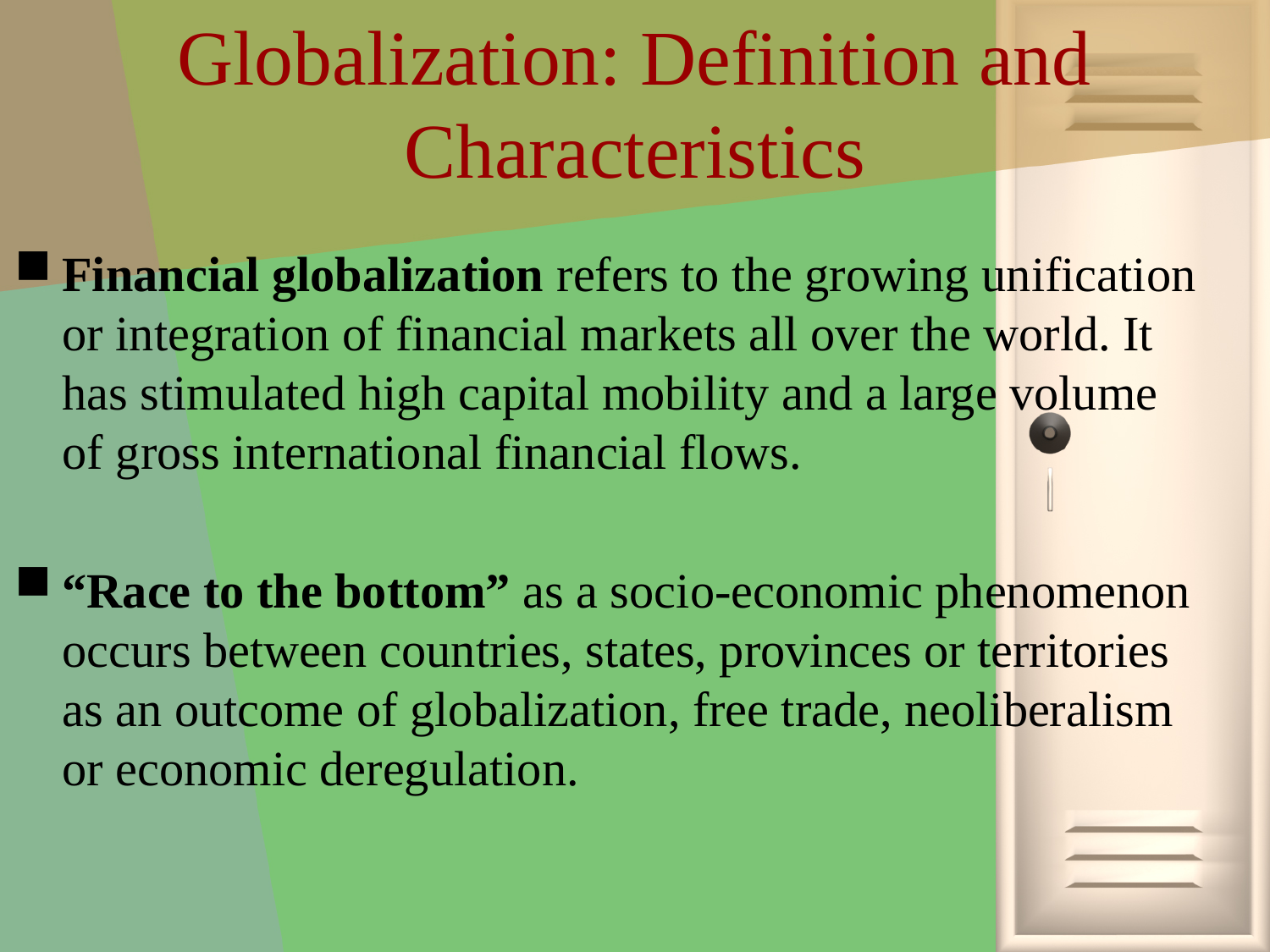

# Globalization: Definition and Characteristics
Financial globalization refers to the growing unification or integration of financial markets all over the world. It has stimulated high capital mobility and a large volume of gross international financial flows.

“Race to the bottom” as a socio-economic phenomenon occurs between countries, states, provinces or territories as an outcome of globalization, free trade, neoliberalism or economic deregulation.